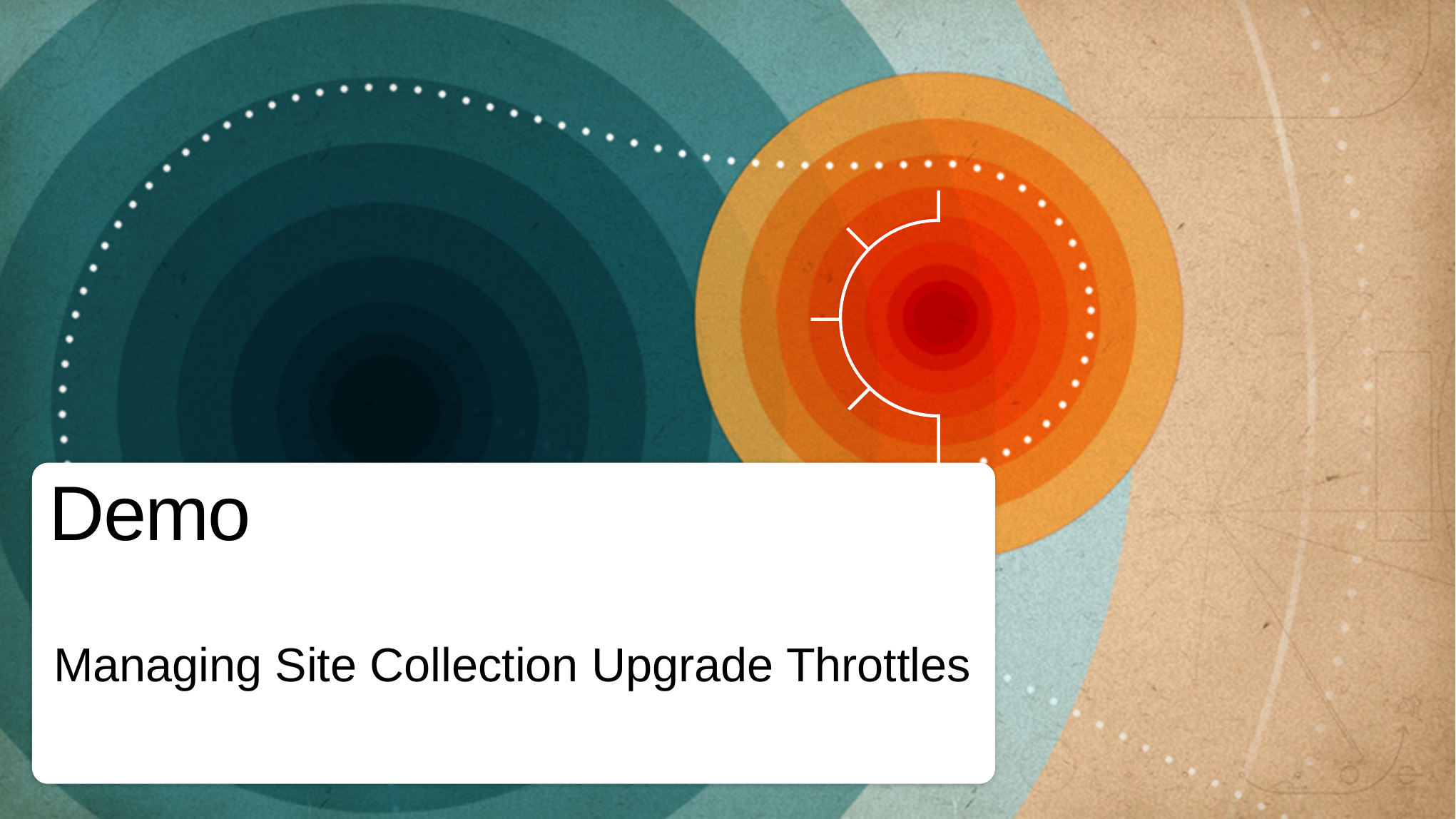

# Demo
Managing Site Collection Upgrade Throttles